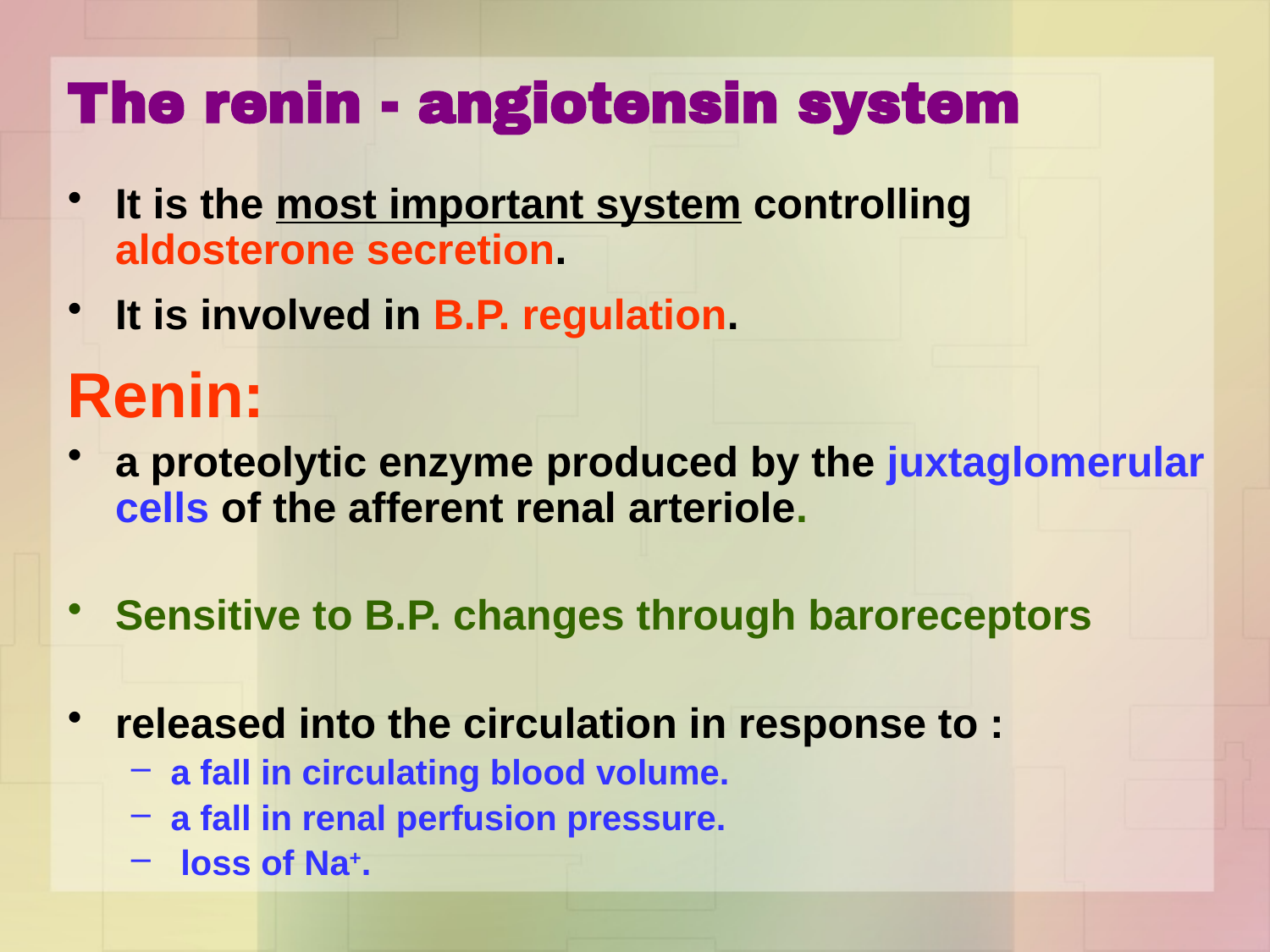

# The renin - angiotensin system
It is the most important system controlling aldosterone secretion.

It is involved in B.P. regulation.

Renin:
a proteolytic enzyme produced by the juxtaglomerular cells of the afferent renal arteriole.

Sensitive to B.P. changes through baroreceptors

released into the circulation in response to :
a fall in circulating blood volume.
a fall in renal perfusion pressure.
 loss of Na+.